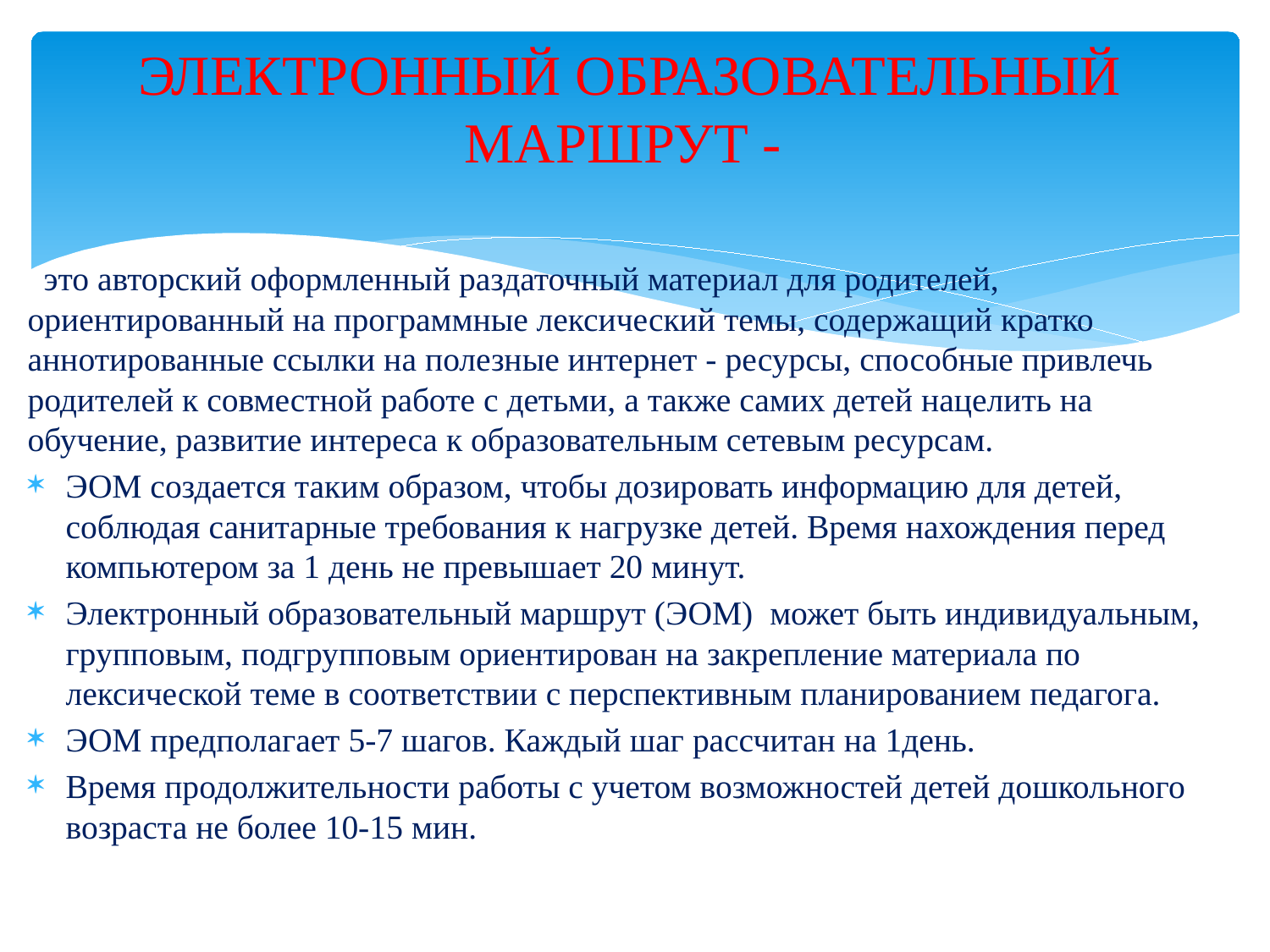

#
ЭЛЕКТРОННЫЙ ОБРАЗОВАТЕЛЬНЫЙ МАРШРУТ -

  это авторский оформленный раздаточный материал для родителей, ориентированный на программные лексический темы, содержащий кратко аннотированные ссылки на полезные интернет - ресурсы, способные привлечь родителей к совместной работе с детьми, а также самих детей нацелить на обучение, развитие интереса к образовательным сетевым ресурсам.
ЭОМ создается таким образом, чтобы дозировать информацию для детей, соблюдая санитарные требования к нагрузке детей. Время нахождения перед компьютером за 1 день не превышает 20 минут.
Электронный образовательный маршрут (ЭОМ)  может быть индивидуальным, групповым, подгрупповым ориентирован на закрепление материала по лексической теме в соответствии с перспективным планированием педагога.
ЭОМ предполагает 5-7 шагов. Каждый шаг рассчитан на 1день.
Время продолжительности работы с учетом возможностей детей дошкольного возраста не более 10-15 мин.